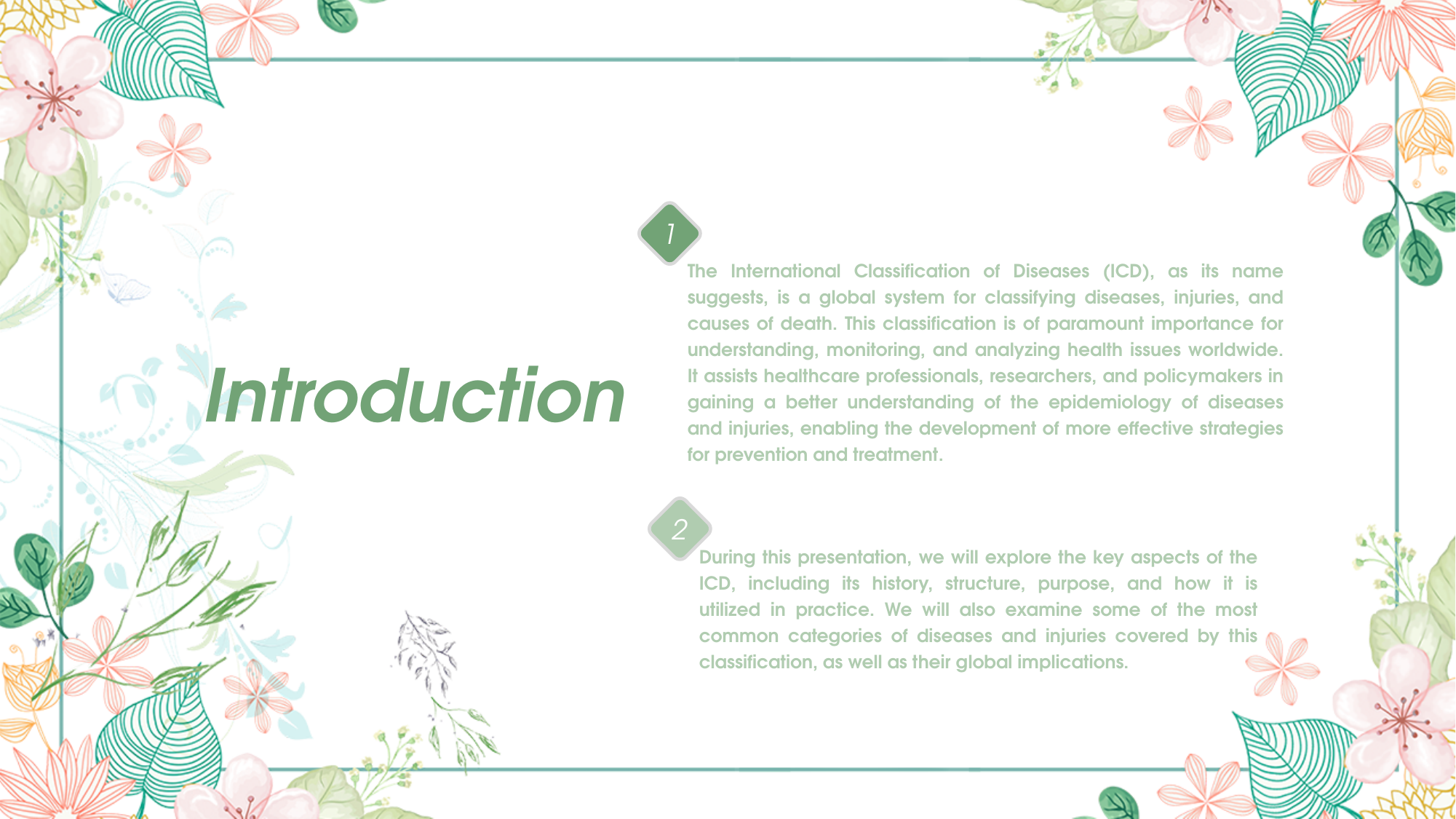

The International Classification of Diseases (ICD), as its name suggests, is a global system for classifying diseases, injuries, and causes of death. This classification is of paramount importance for understanding, monitoring, and analyzing health issues worldwide. It assists healthcare professionals, researchers, and policymakers in gaining a better understanding of the epidemiology of diseases and injuries, enabling the development of more effective strategies for prevention and treatment.
1
Introduction

During this presentation, we will explore the key aspects of the ICD, including its history, structure, purpose, and how it is utilized in practice. We will also examine some of the most common categories of diseases and injuries covered by this classification, as well as their global implications.
2